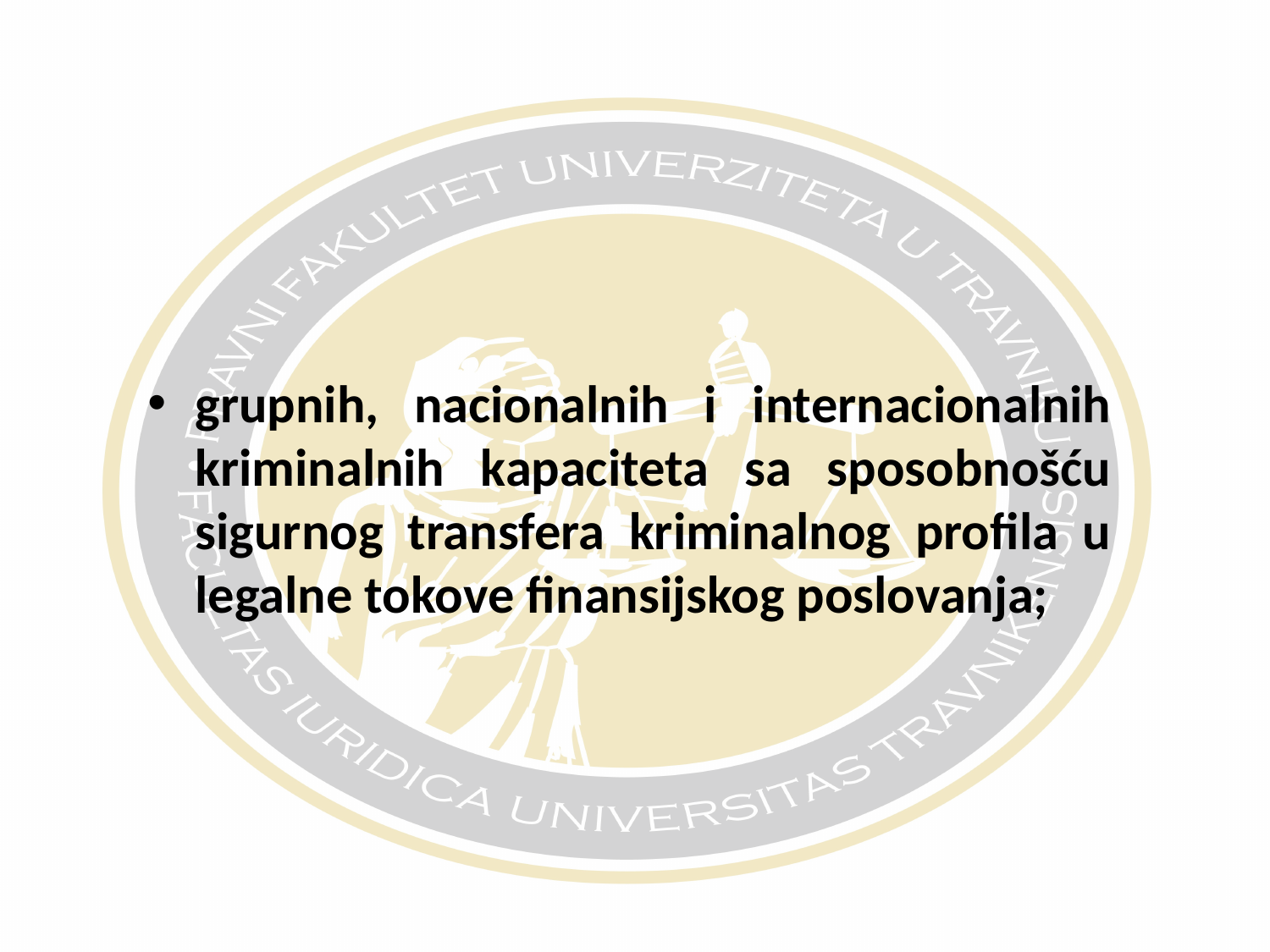

#
grupnih, nacionalnih i internacionalnih kriminalnih kapaciteta sa sposobnošću sigurnog transfera kriminalnog profila u legalne tokove finansijskog poslovanja;